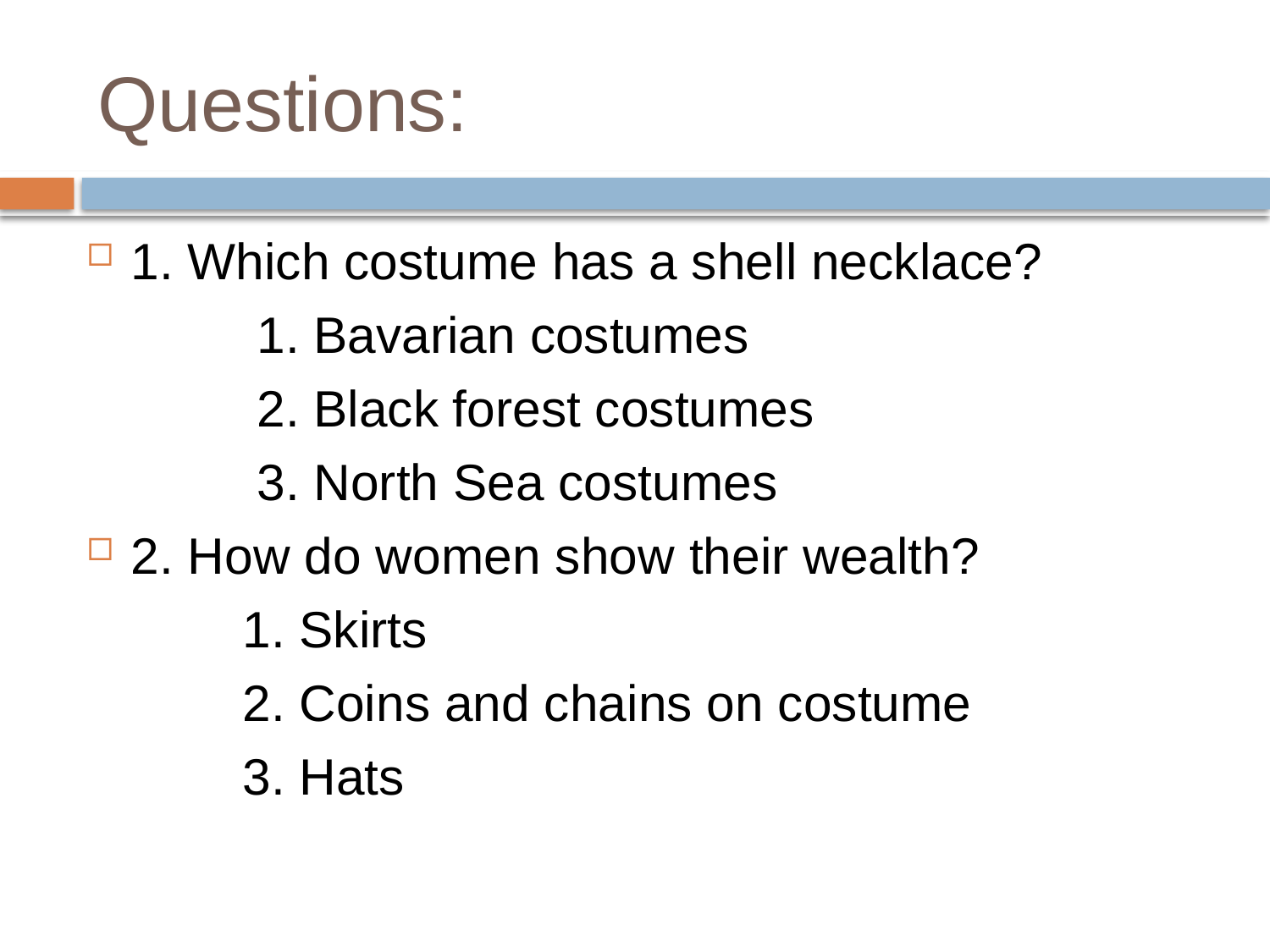

# Questions:
1. Which costume has a shell necklace?
            1. Bavarian costumes
            2. Black forest costumes
            3. North Sea costumes
2. How do women show their wealth?
           1. Skirts
           2. Coins and chains on costume
           3. Hats